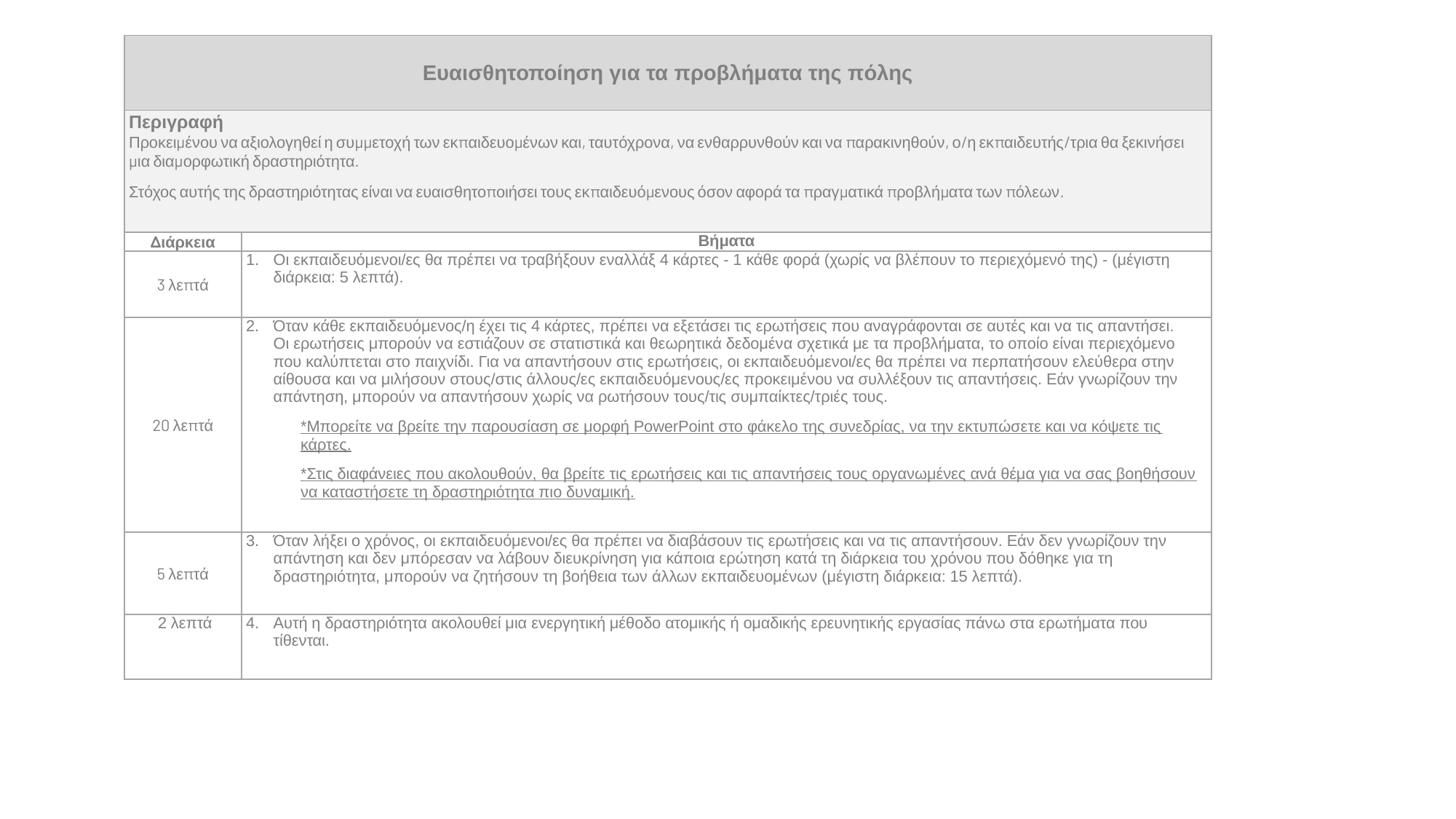

| Ευαισθητοποίηση για τα προβλήματα της πόλης |  |
| --- | --- |
| Περιγραφή Προκειμένου να αξιολογηθεί η συμμετοχή των εκπαιδευομένων και, ταυτόχρονα, να ενθαρρυνθούν και να παρακινηθούν, ο/η εκπαιδευτής/τρια θα ξεκινήσει μια διαμορφωτική δραστηριότητα. Στόχος αυτής της δραστηριότητας είναι να ευαισθητοποιήσει τους εκπαιδευόμενους όσον αφορά τα πραγματικά προβλήματα των πόλεων. |  |
| Διάρκεια | Βήματα |
| 3 λεπτά | Οι εκπαιδευόμενοι/ες θα πρέπει να τραβήξουν εναλλάξ 4 κάρτες - 1 κάθε φορά (χωρίς να βλέπουν το περιεχόμενό της) - (μέγιστη διάρκεια: 5 λεπτά). |
| 20 λεπτά | Όταν κάθε εκπαιδευόμενος/η έχει τις 4 κάρτες, πρέπει να εξετάσει τις ερωτήσεις που αναγράφονται σε αυτές και να τις απαντήσει. Οι ερωτήσεις μπορούν να εστιάζουν σε στατιστικά και θεωρητικά δεδομένα σχετικά με τα προβλήματα, το οποίο είναι περιεχόμενο που καλύπτεται στο παιχνίδι. Για να απαντήσουν στις ερωτήσεις, οι εκπαιδευόμενοι/ες θα πρέπει να περπατήσουν ελεύθερα στην αίθουσα και να μιλήσουν στους/στις άλλους/ες εκπαιδευόμενους/ες προκειμένου να συλλέξουν τις απαντήσεις. Εάν γνωρίζουν την απάντηση, μπορούν να απαντήσουν χωρίς να ρωτήσουν τους/τις συμπαίκτες/τριές τους. \*Μπορείτε να βρείτε την παρουσίαση σε μορφή PowerPoint στο φάκελο της συνεδρίας, να την εκτυπώσετε και να κόψετε τις κάρτες. \*Στις διαφάνειες που ακολουθούν, θα βρείτε τις ερωτήσεις και τις απαντήσεις τους οργανωμένες ανά θέμα για να σας βοηθήσουν να καταστήσετε τη δραστηριότητα πιο δυναμική. |
| 5 λεπτά | Όταν λήξει ο χρόνος, οι εκπαιδευόμενοι/ες θα πρέπει να διαβάσουν τις ερωτήσεις και να τις απαντήσουν. Εάν δεν γνωρίζουν την απάντηση και δεν μπόρεσαν να λάβουν διευκρίνηση για κάποια ερώτηση κατά τη διάρκεια του χρόνου που δόθηκε για τη δραστηριότητα, μπορούν να ζητήσουν τη βοήθεια των άλλων εκπαιδευομένων (μέγιστη διάρκεια: 15 λεπτά). |
| 2 λεπτά | Αυτή η δραστηριότητα ακολουθεί μια ενεργητική μέθοδο ατομικής ή ομαδικής ερευνητικής εργασίας πάνω στα ερωτήματα που τίθενται. |